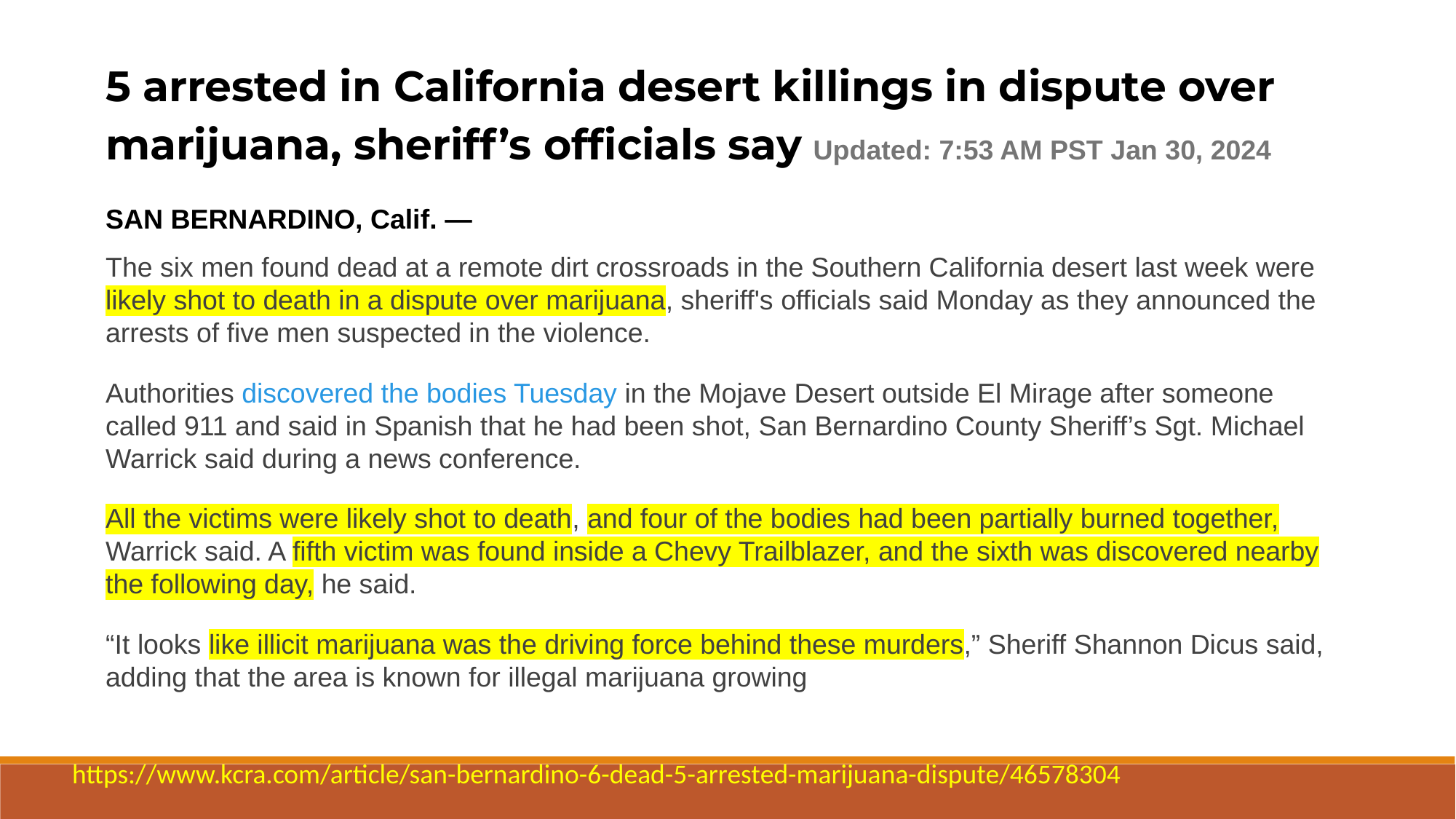

5 arrested in California desert killings in dispute over marijuana, sheriff’s officials say Updated: 7:53 AM PST Jan 30, 2024
SAN BERNARDINO, Calif. —
The six men found dead at a remote dirt crossroads in the Southern California desert last week were likely shot to death in a dispute over marijuana, sheriff's officials said Monday as they announced the arrests of five men suspected in the violence.
Authorities discovered the bodies Tuesday in the Mojave Desert outside El Mirage after someone called 911 and said in Spanish that he had been shot, San Bernardino County Sheriff’s Sgt. Michael Warrick said during a news conference.
All the victims were likely shot to death, and four of the bodies had been partially burned together, Warrick said. A fifth victim was found inside a Chevy Trailblazer, and the sixth was discovered nearby the following day, he said.
“It looks like illicit marijuana was the driving force behind these murders,” Sheriff Shannon Dicus said, adding that the area is known for illegal marijuana growing
https://www.kcra.com/article/san-bernardino-6-dead-5-arrested-marijuana-dispute/46578304